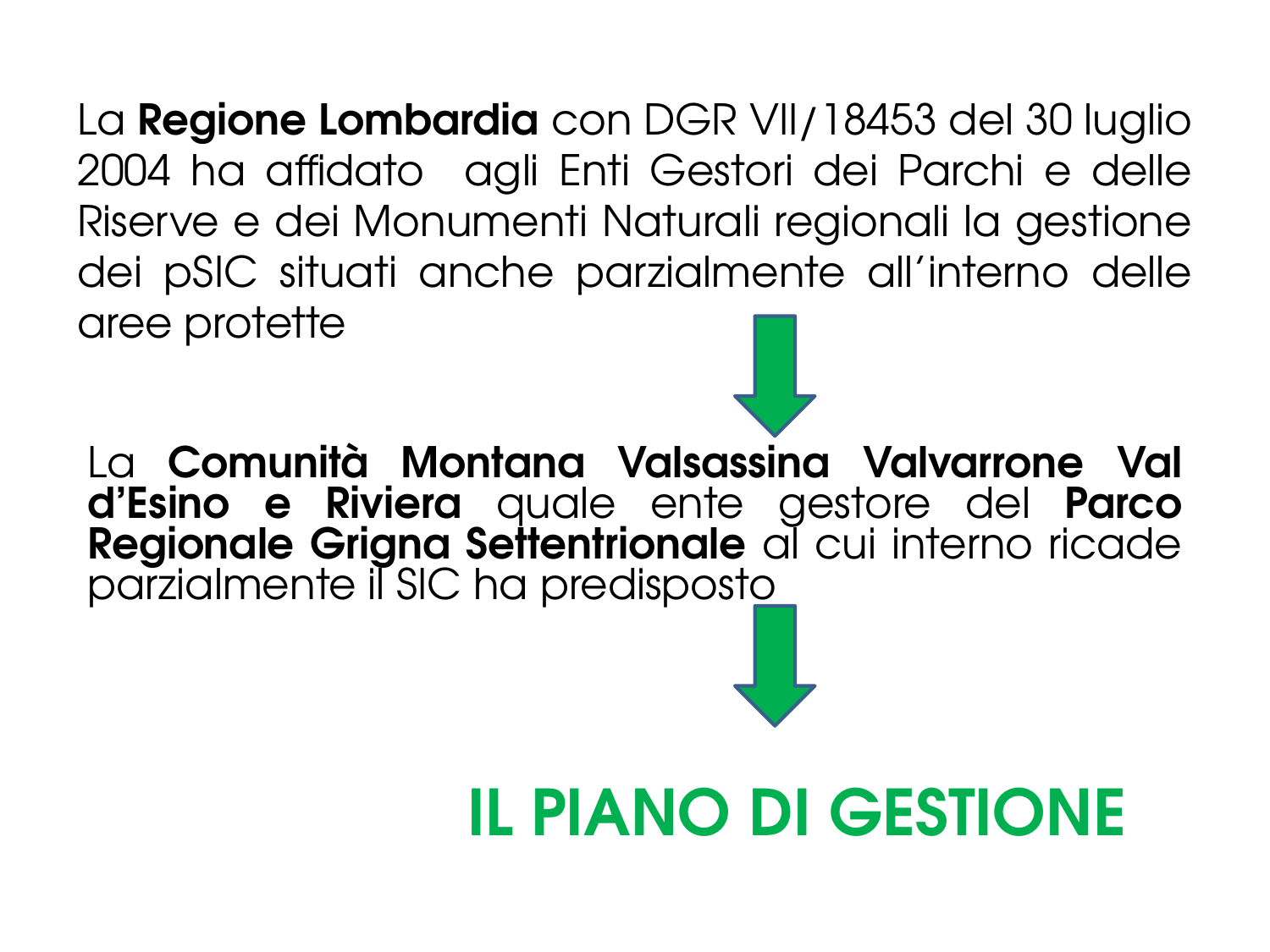

La Regione Lombardia con DGR VII/18453 del 30 luglio 2004 ha affidato  agli Enti Gestori dei Parchi e delle Riserve e dei Monumenti Naturali regionali la gestione dei pSIC situati anche parzialmente all’interno delle aree protette

La Comunità Montana Valsassina Valvarrone Val d’Esino e Riviera quale ente gestore del Parco Regionale Grigna Settentrionale al cui interno ricade parzialmente il SIC ha predisposto

IL PIANO DI GESTIONE